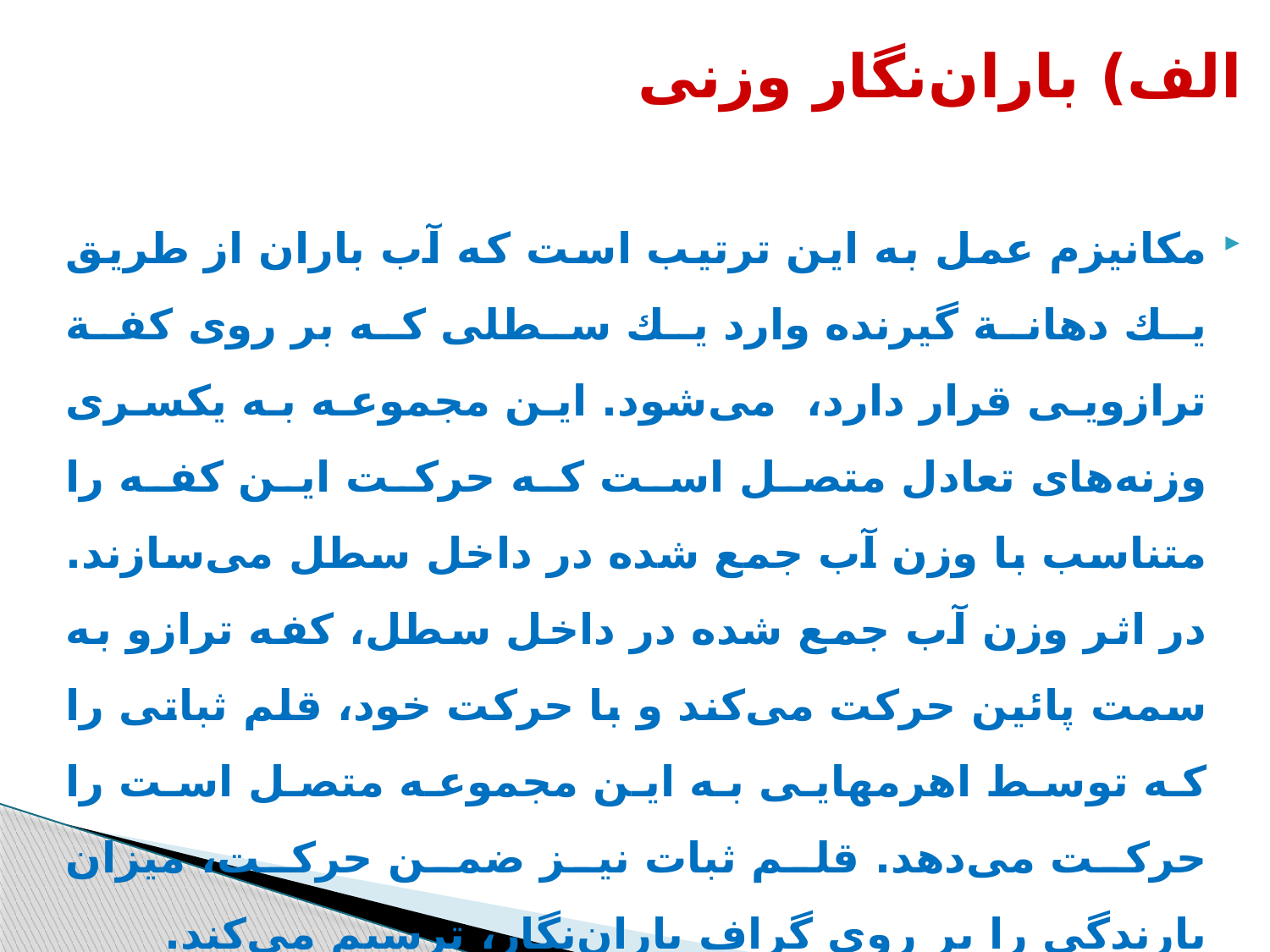

الف) باران‌نگار وزنی

مكانیزم عمل به این ترتیب است كه آب باران از طریق یك دهانة گیرنده وارد یك سطلی كه بر روی كفة ترازویی قرار دارد،  می‌شود. این مجموعه به یكسری وزنه‌های تعادل متصل است كه حركت این كفه را متناسب با وزن آب جمع شده در داخل سطل می‌سازند. در اثر وزن آب جمع شده در داخل سطل، كفه ترازو به سمت پائین حركت می‌كند و با حركت خود، قلم ثباتی را كه توسط اهرمهایی به این مجموعه متصل است را حركت می‌دهد. قلم ثبات نیز ضمن حركت، میزان بارندگی را بر روی گراف باران‌نگار، ترسیم می‌كند.